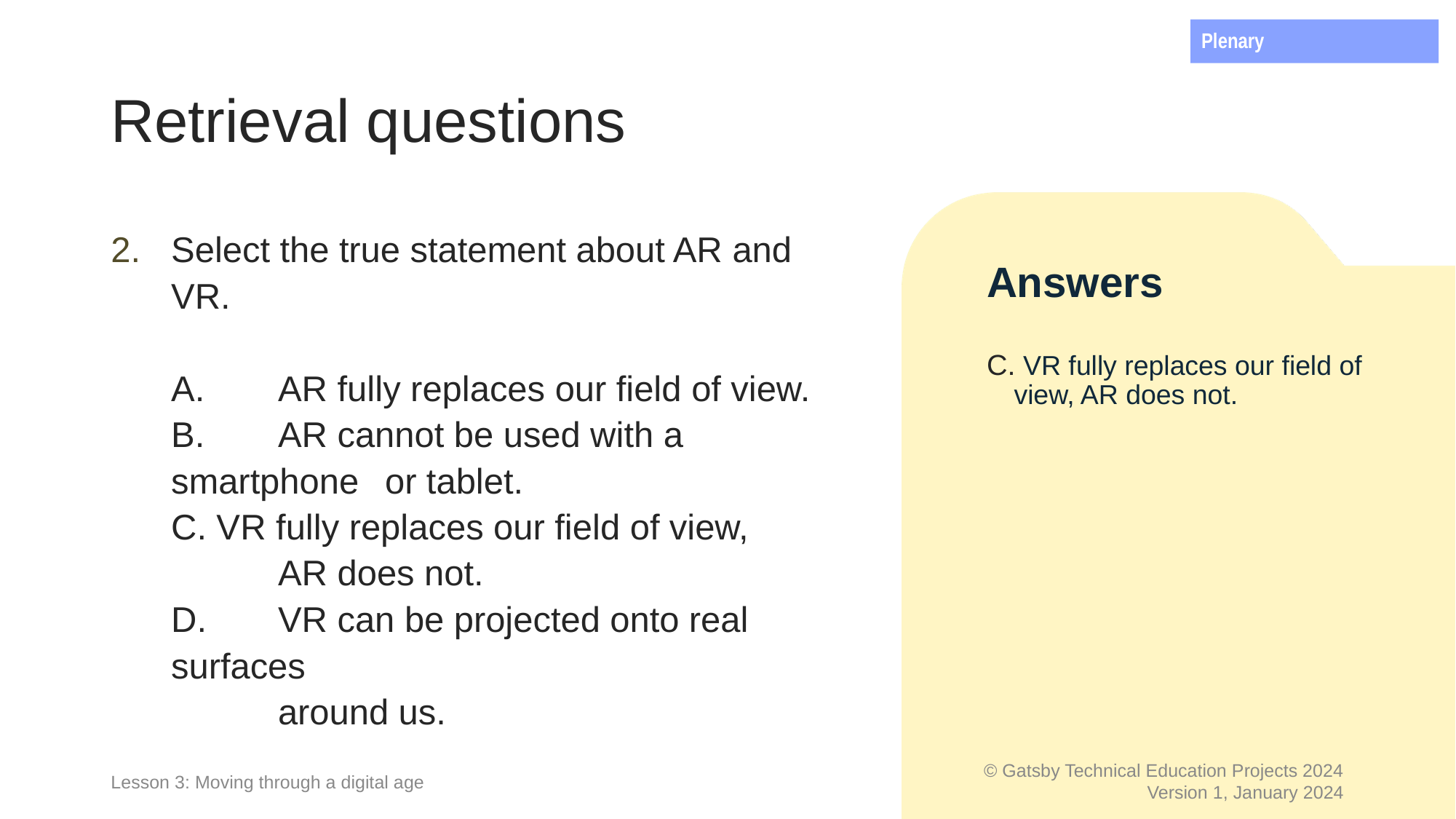

Plenary
# Retrieval questions
Select the true statement about AR and VR.
A.	AR fully replaces our field of view.
B.	AR cannot be used with a smartphone 	or tablet.
C. VR fully replaces our field of view,
	AR does not.
D.	VR can be projected onto real surfaces
	around us.
Answers
C. VR fully replaces our field of view, AR does not.

Lesson 3: Moving through a digital age